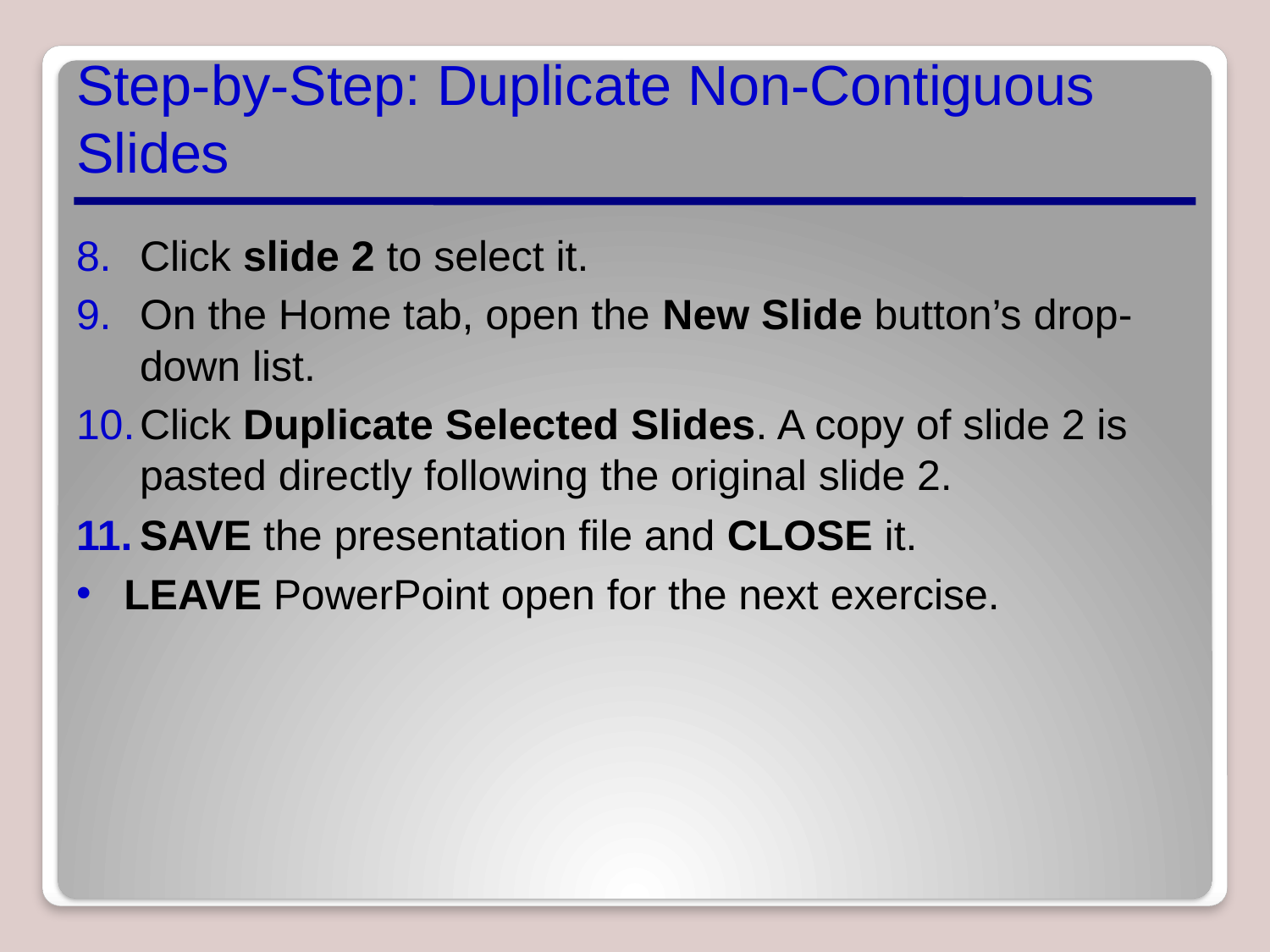

# Step-by-Step: Duplicate Non-Contiguous Slides
Click slide 2 to select it.
On the Home tab, open the New Slide button’s drop-down list.
Click Duplicate Selected Slides. A copy of slide 2 is pasted directly following the original slide 2.
SAVE the presentation file and CLOSE it.
LEAVE PowerPoint open for the next exercise.